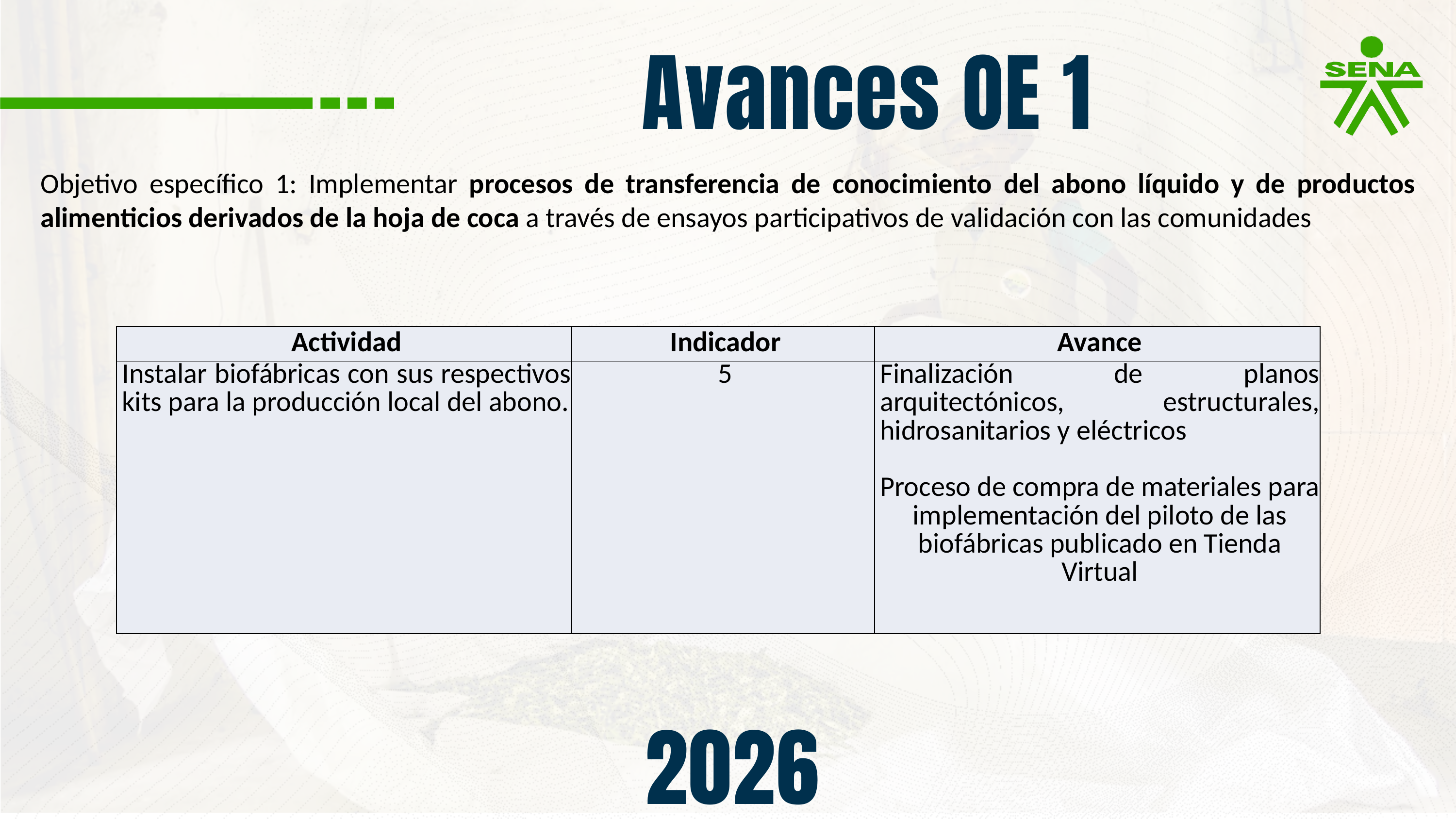

Avances OE 1

Objetivo específico 1: Implementar procesos de transferencia de conocimiento del abono líquido y de productos alimenticios derivados de la hoja de coca a través de ensayos participativos de validación con las comunidades

| Actividad | Indicador | Avance |
| --- | --- | --- |
| Instalar biofábricas con sus respectivos kits para la producción local del abono. | 5 | Finalización de planos arquitectónicos, estructurales, hidrosanitarios y eléctricos Proceso de compra de materiales para implementación del piloto de las biofábricas publicado en Tienda Virtual |
2026